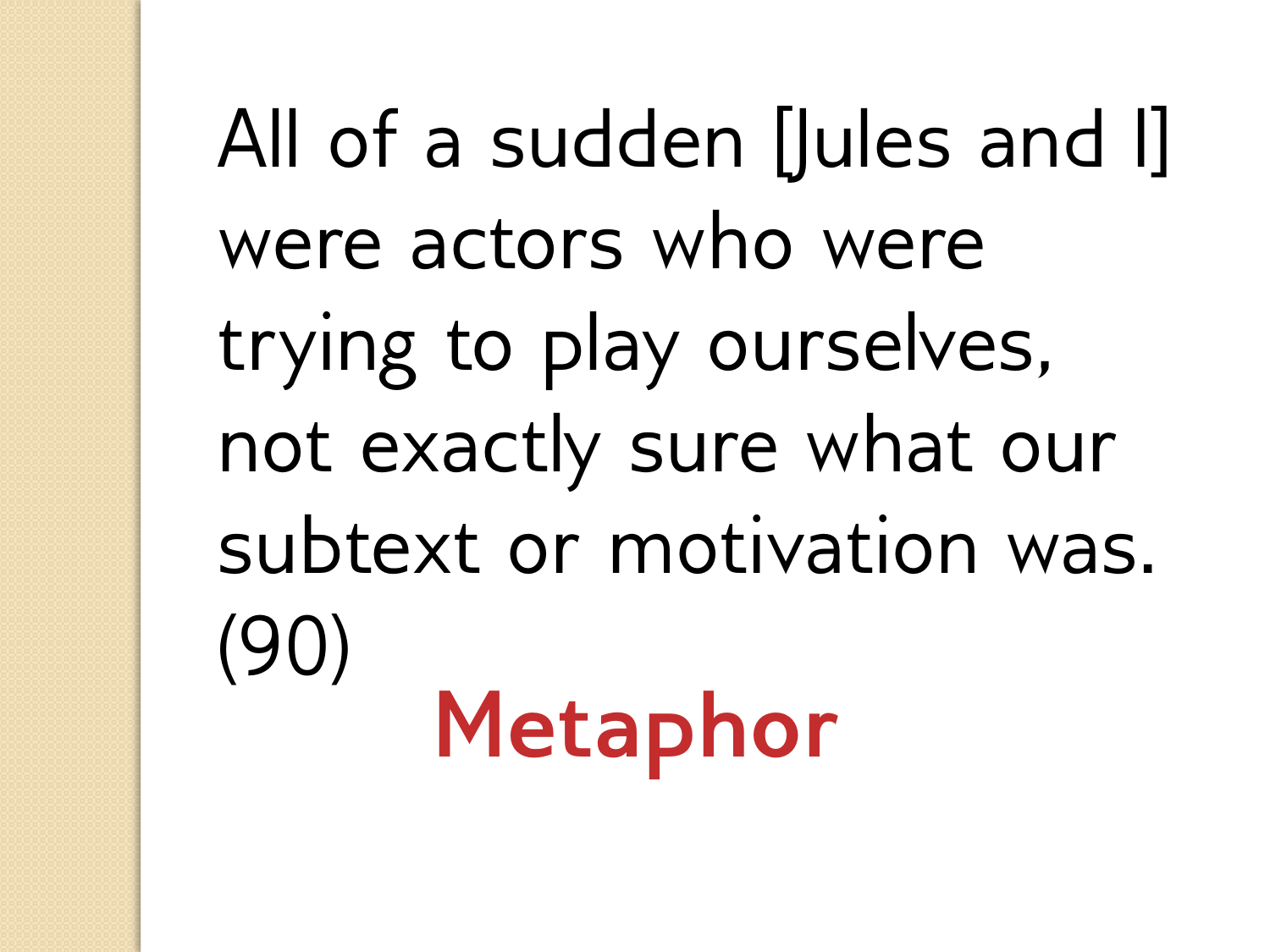

All of a sudden [Jules and I] were actors who were trying to play ourselves, not exactly sure what our subtext or motivation was. (90)
Metaphor